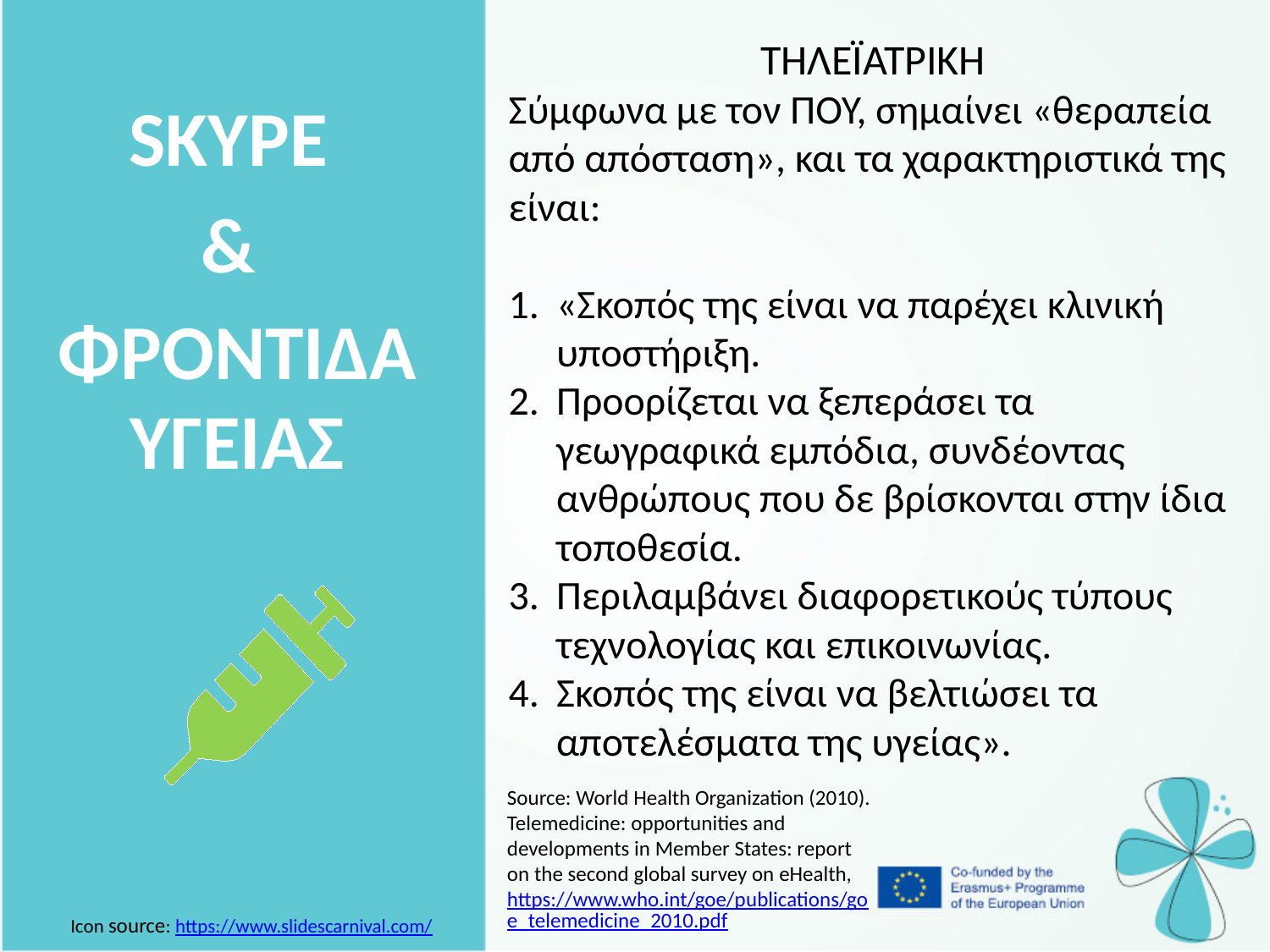

ΤΗΛΕΪΑΤΡΙΚΗ
Σύμφωνα με τον ΠΟΥ, σημαίνει «θεραπεία από απόσταση», και τα χαρακτηριστικά της είναι:

«Σκοπός της είναι να παρέχει κλινική υποστήριξη.
Προορίζεται να ξεπεράσει τα γεωγραφικά εμπόδια, συνδέοντας ανθρώπους που δε βρίσκονται στην ίδια τοποθεσία.
Περιλαμβάνει διαφορετικούς τύπους τεχνολογίας και επικοινωνίας.
Σκοπός της είναι να βελτιώσει τα αποτελέσματα της υγείας».
| SKYPE & ΦΡΟΝΤΙΔΑ ΥΓΕΙΑΣ |
| --- |

Source: World Health Organization (2010). Telemedicine: opportunities and developments in Member States: report on the second global survey on eHealth, https://www.who.int/goe/publications/goe_telemedicine_2010.pdf
Icon source: https://www.slidescarnival.com/